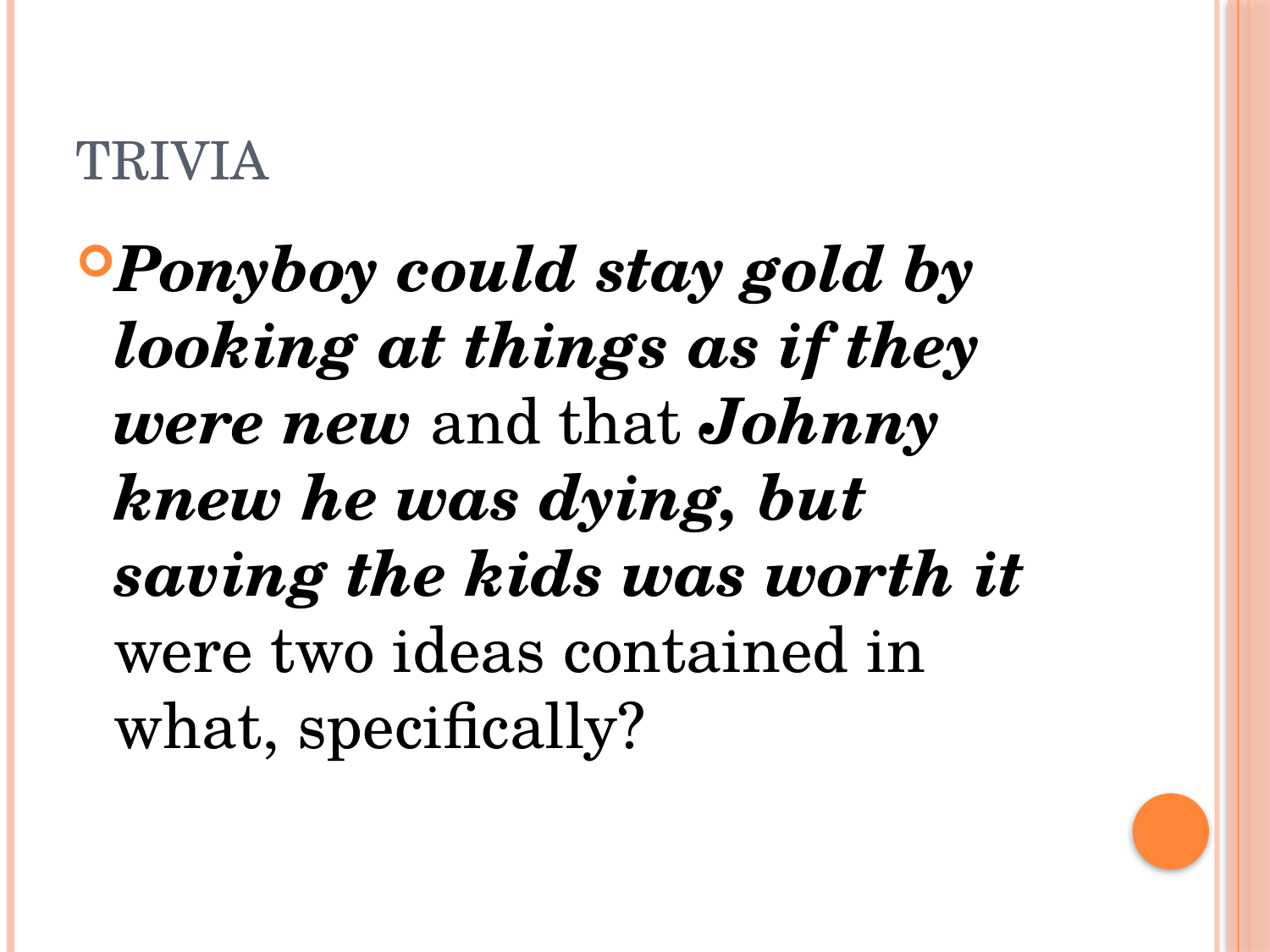

# Trivia
Ponyboy could stay gold by looking at things as if they were new and that Johnny knew he was dying, but saving the kids was worth it were two ideas contained in what, specifically?